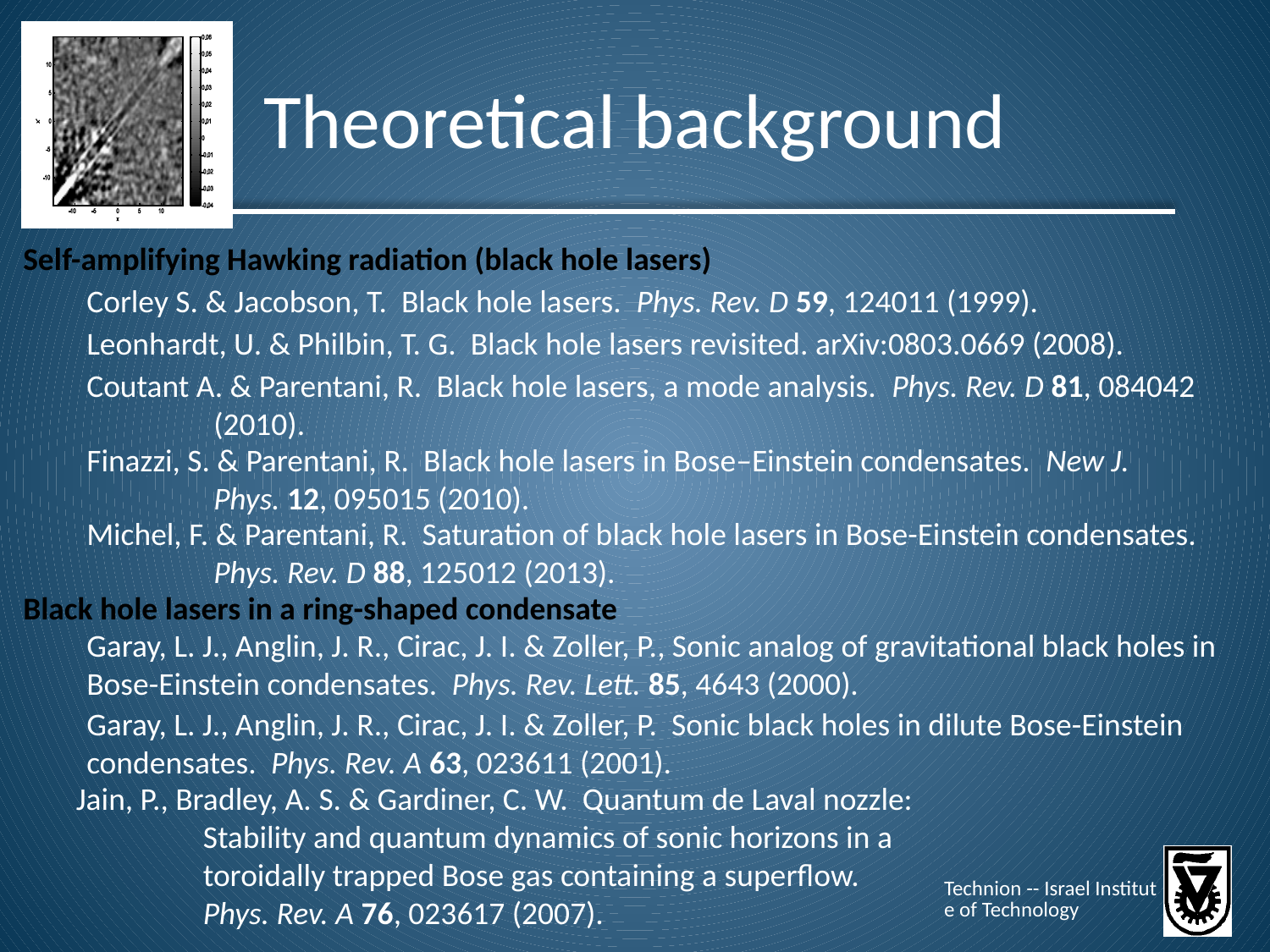

# Theoretical background
Self-amplifying Hawking radiation (black hole lasers)
Corley S. & Jacobson, T.  Black hole lasers.  Phys. Rev. D 59, 124011 (1999).
Leonhardt, U. & Philbin, T. G.  Black hole lasers revisited. arXiv:0803.0669 (2008).
Coutant A. & Parentani, R.  Black hole lasers, a mode analysis.  Phys. Rev. D 81, 084042 	(2010).
Finazzi, S. & Parentani, R.  Black hole lasers in Bose–Einstein condensates.  New J. 	Phys. 12, 095015 (2010).
Michel, F. & Parentani, R.  Saturation of black hole lasers in Bose-Einstein condensates.  	Phys. Rev. D 88, 125012 (2013).
Black hole lasers in a ring-shaped condensate
Garay, L. J., Anglin, J. R., Cirac, J. I. & Zoller, P., Sonic analog of gravitational black holes in 	Bose-Einstein condensates.  Phys. Rev. Lett. 85, 4643 (2000).
Garay, L. J., Anglin, J. R., Cirac, J. I. & Zoller, P.  Sonic black holes in dilute Bose-Einstein 	condensates.  Phys. Rev. A 63, 023611 (2001).
Jain, P., Bradley, A. S. & Gardiner, C. W.  Quantum de Laval nozzle: 	Stability and quantum dynamics of sonic horizons in a 	toroidally trapped Bose gas containing a superflow.  	Phys. Rev. A 76, 023617 (2007).
Technion -- Israel Institute of Technology